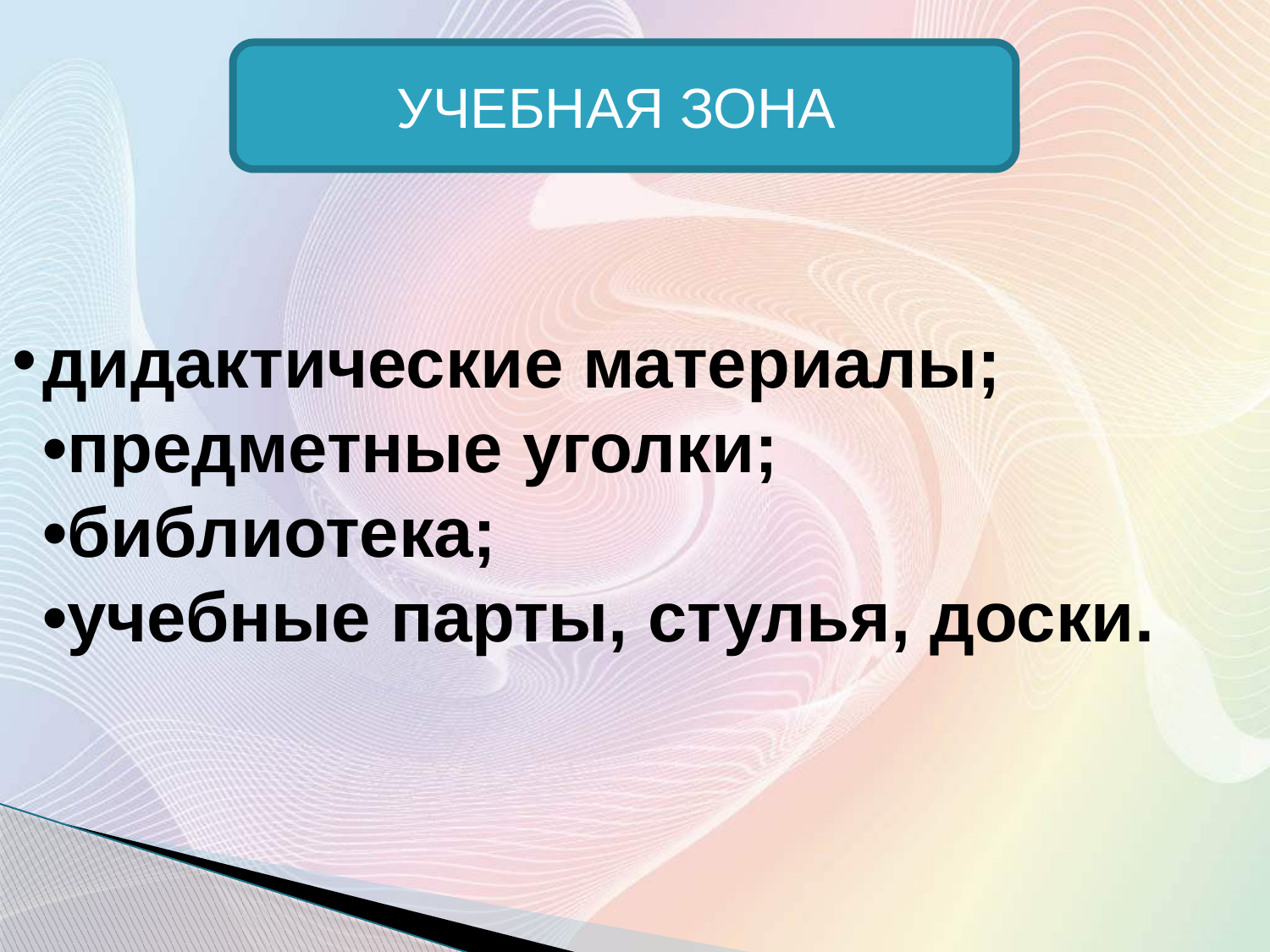

УЧЕБНАЯ ЗОНА
# дидактические материалы; •предметные уголки; •библиотека; •учебные парты, стулья, доски.